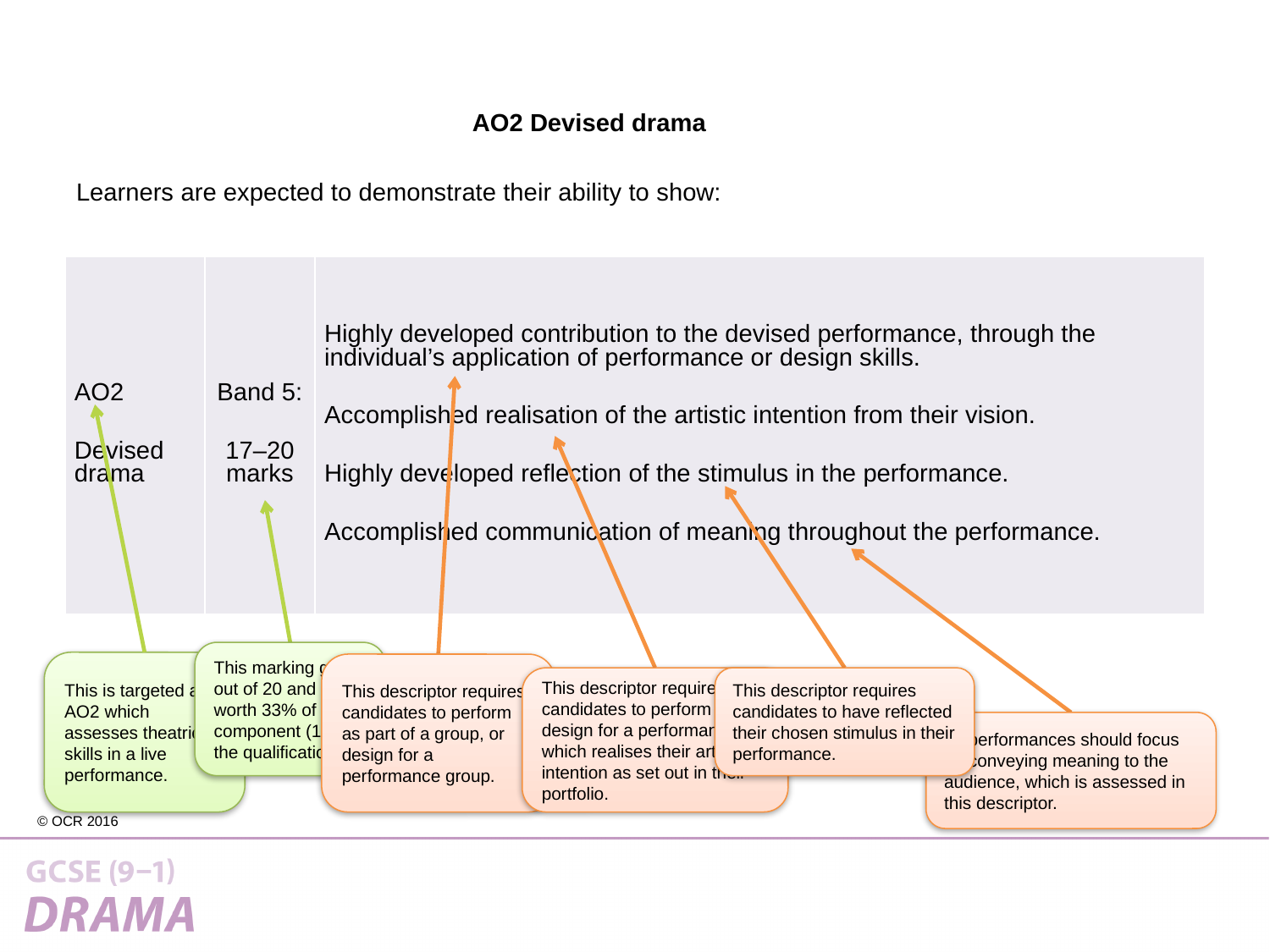

AO2 Devised drama

Learners are expected to demonstrate their ability to show:

| AO2 Devised drama | Band 5: 17–20 marks | Highly developed contribution to the devised performance, through the individual’s application of performance or design skills. Accomplished realisation of the artistic intention from their vision. Highly developed reflection of the stimulus in the performance. Accomplished communication of meaning throughout the performance. |
| --- | --- | --- |
This marking grid is out of 20 and is worth 33% of the component (10% of the qualification).
This is targeted at AO2 which assesses theatrical skills in a live performance.
This descriptor requires candidates to perform as part of a group, or design for a performance group.
This descriptor requires candidates to perform or design for a performance which realises their artistic intention as set out in their portfolio.
This descriptor requires candidates to have reflected their chosen stimulus in their performance.

All performances should focus on conveying meaning to the audience, which is assessed in this descriptor.